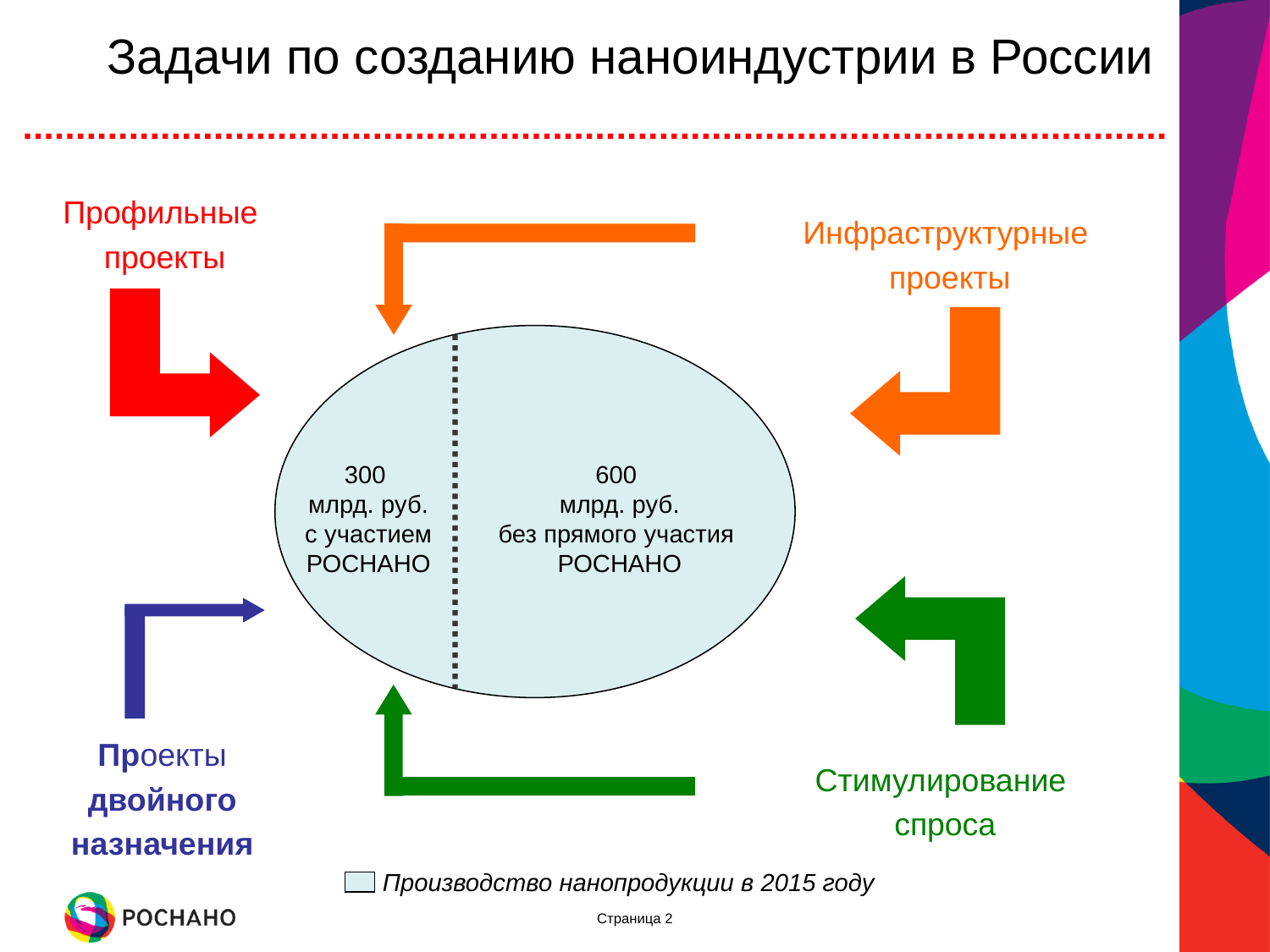

Задачи по созданию наноиндустрии в России

Профильные
проекты
Инфраструктурные
проекты

300
млрд. руб.
с участием
РОСНАНО
600
млрд. руб.
без прямого участия
РОСНАНО

Проекты
двойного
назначения
Стимулирование
спроса
Производство нанопродукции в 2015 году

Страница 2